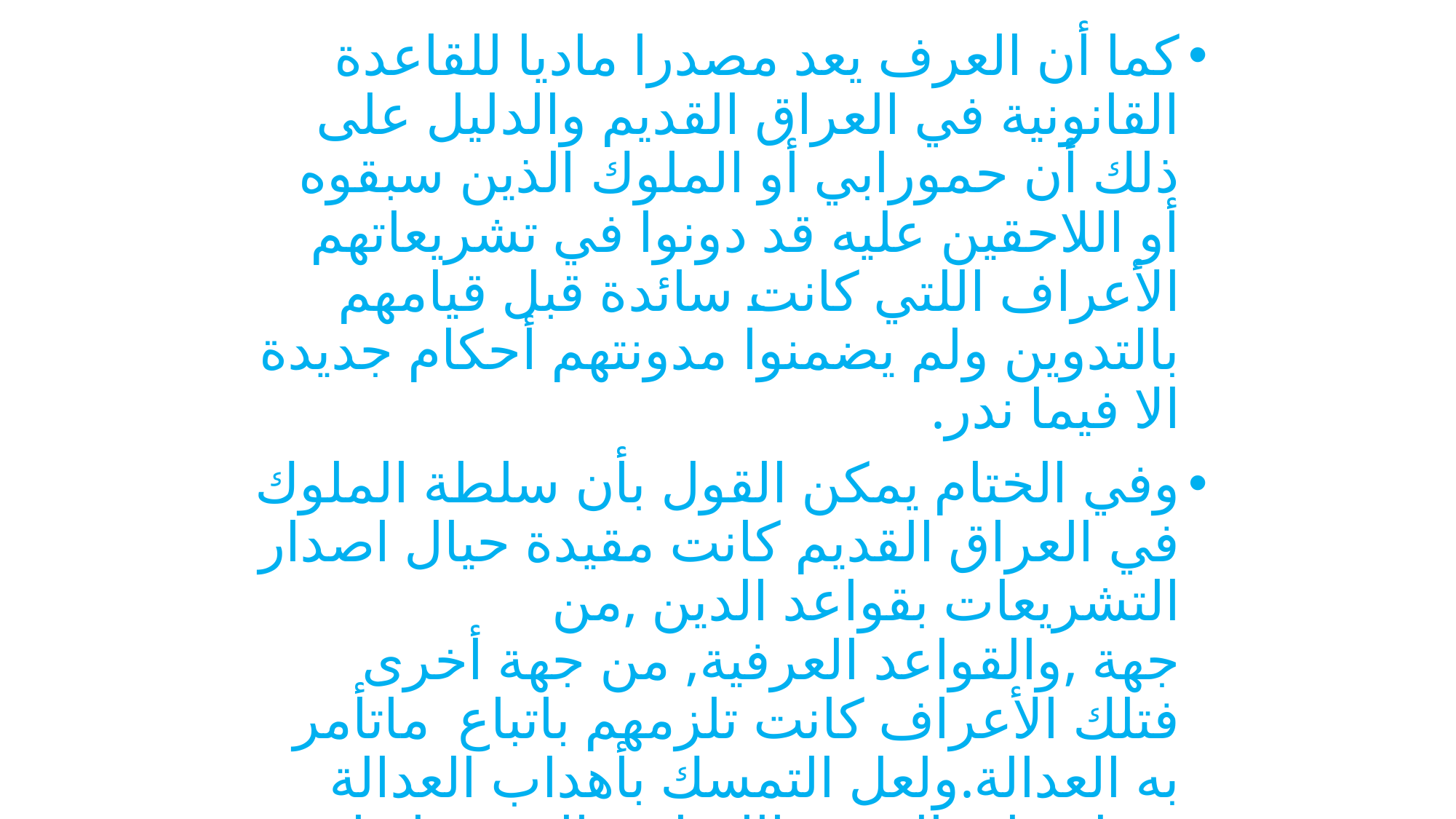

كما أن العرف يعد مصدرا ماديا للقاعدة القانونية في العراق القديم والدليل على ذلك أن حمورابي أو الملوك الذين سبقوه أو اللاحقين عليه قد دونوا في تشريعاتهم الأعراف اللتي كانت سائدة قبل قيامهم بالتدوين ولم يضمنوا مدونتهم أحكام جديدة الا فيما ندر.
وفي الختام يمكن القول بأن سلطة الملوك في العراق القديم كانت مقيدة حيال اصدار التشريعات بقواعد الدين ,من جهة ,والقواعد العرفية, من جهة أخرى فتلك الأعراف كانت تلزمهم باتباع  ماتأمر به العدالة.ولعل التمسك بأهداب العدالة نزول على العرف االسائد والنص عليها في قانون حمورابي لم يكن مسلك حمورابي فحسب بل كان هذا نهج عام اتباعه.
#